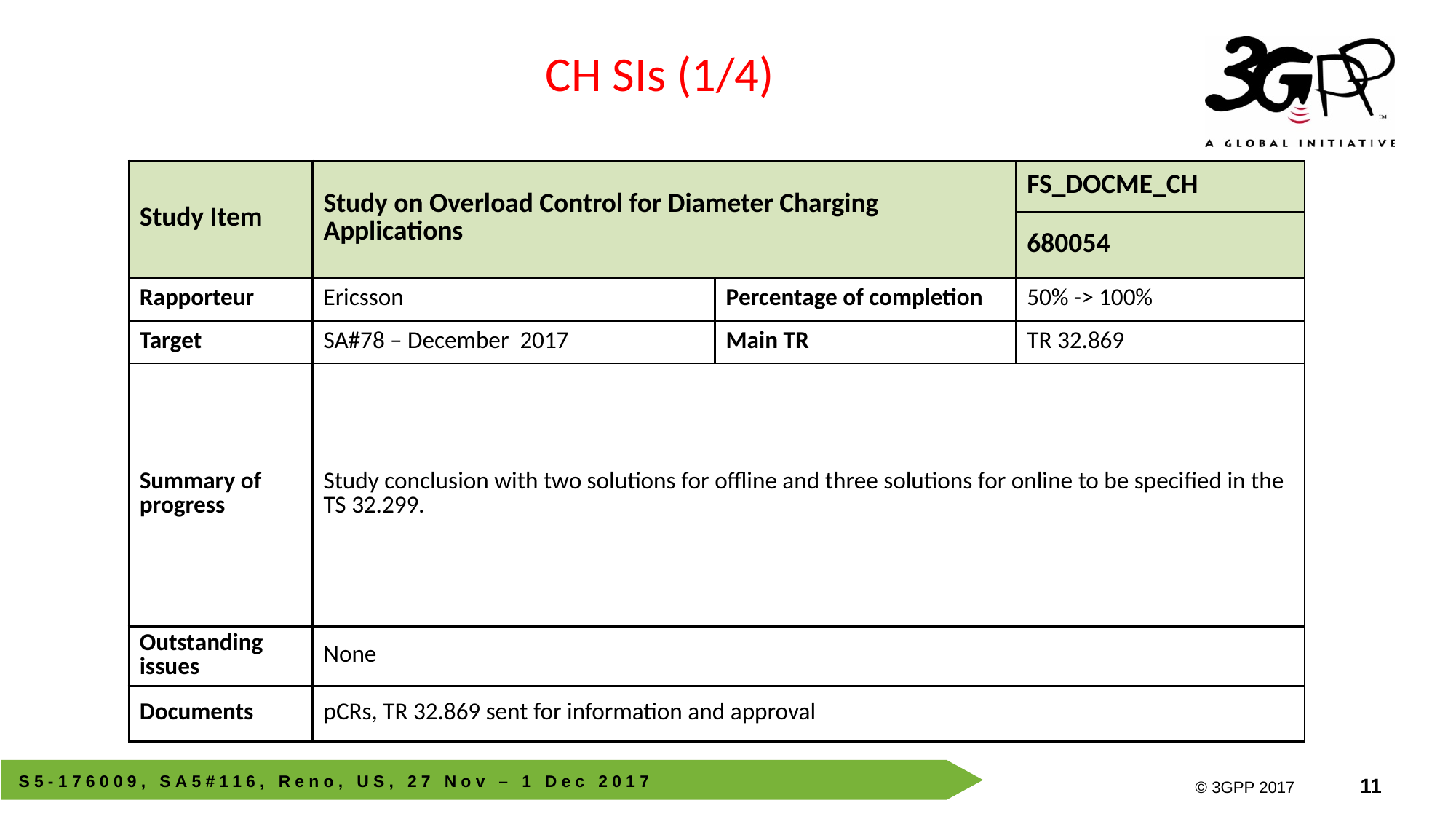

CH SIs (1/4)
| Study Item | Study on Overload Control for Diameter Charging Applications |  | FS\_DOCME\_CH |
| --- | --- | --- | --- |
|  |  |  | 680054 |
| Rapporteur | Ericsson | Percentage of completion | 50% -> 100% |
| Target | SA#78 – December 2017 | Main TR | TR 32.869 |
| Summary of progress | Study conclusion with two solutions for offline and three solutions for online to be specified in the TS 32.299. |  |  |
| Outstanding issues | None |  |  |
| Documents | pCRs, TR 32.869 sent for information and approval |  |  |